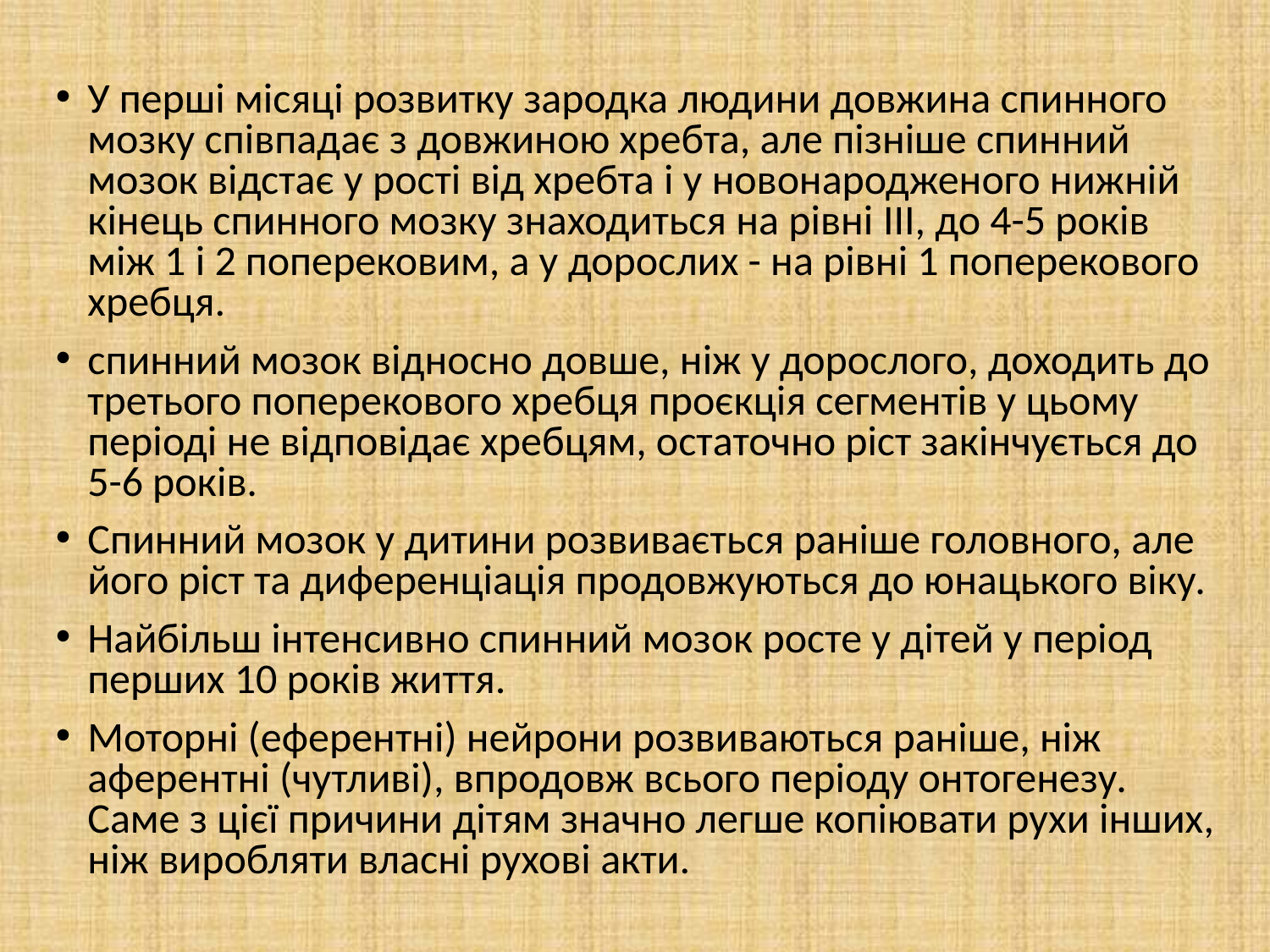

У перші місяці розвитку зародка людини довжина спинного мозку співпадає з довжиною хребта, але пізніше спинний мозок відстає у рості від хребта і у новонародженого нижній кінець спинного мозку знаходиться на рівні ІІІ, до 4-5 років між 1 і 2 поперековим, а у дорослих - на рівні 1 поперекового хребця.
спинний мозок відносно довше, ніж у дорослого, доходить до третього поперекового хребця проєкція сегментів у цьому періоді не відповідає хребцям, остаточно ріст закінчується до 5-6 років.
Спинний мозок у дитини розвивається раніше головного, але його ріст та диференціація продовжуються до юнацького віку.
Найбільш інтенсивно спинний мозок росте у дітей у період перших 10 років життя.
Моторні (еферентні) нейрони розвиваються раніше, ніж аферентні (чутливі), впродовж всього періоду онтогенезу. Саме з цієї причини дітям значно легше копіювати рухи інших, ніж виробляти власні рухові акти.